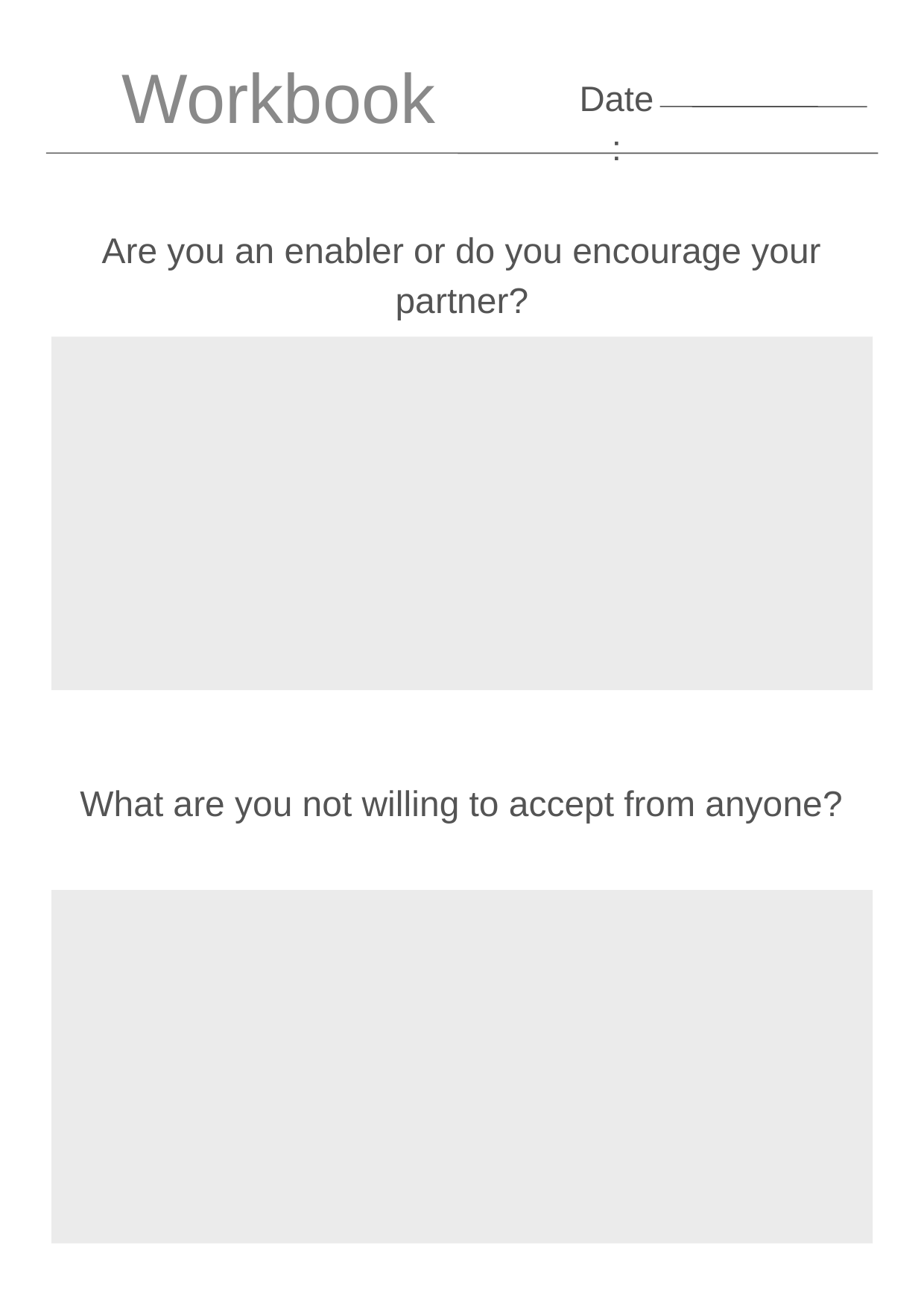

Workbook
Date:

Are you an enabler or do you encourage your partner?

What are you not willing to accept from anyone?